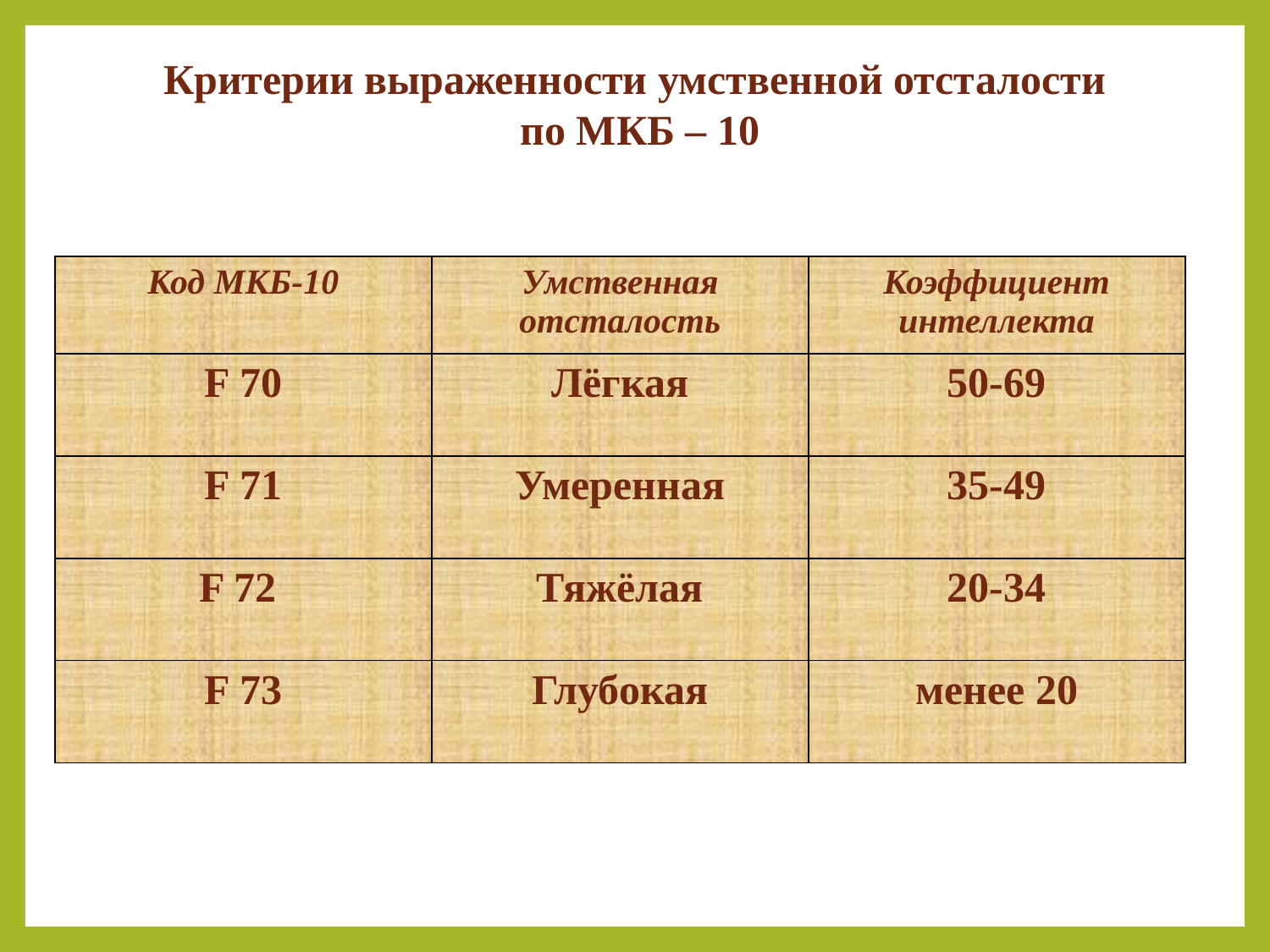

Критерии выраженности умственной отсталости
по МКБ – 10

| Код МКБ-10 | Умственная отсталость | Коэффициент интеллекта |
| --- | --- | --- |
| F 70 | Лёгкая | 50-69 |
| F 71 | Умеренная | 35-49 |
| F 72 | Тяжёлая | 20-34 |
| F 73 | Глубокая | менее 20 |